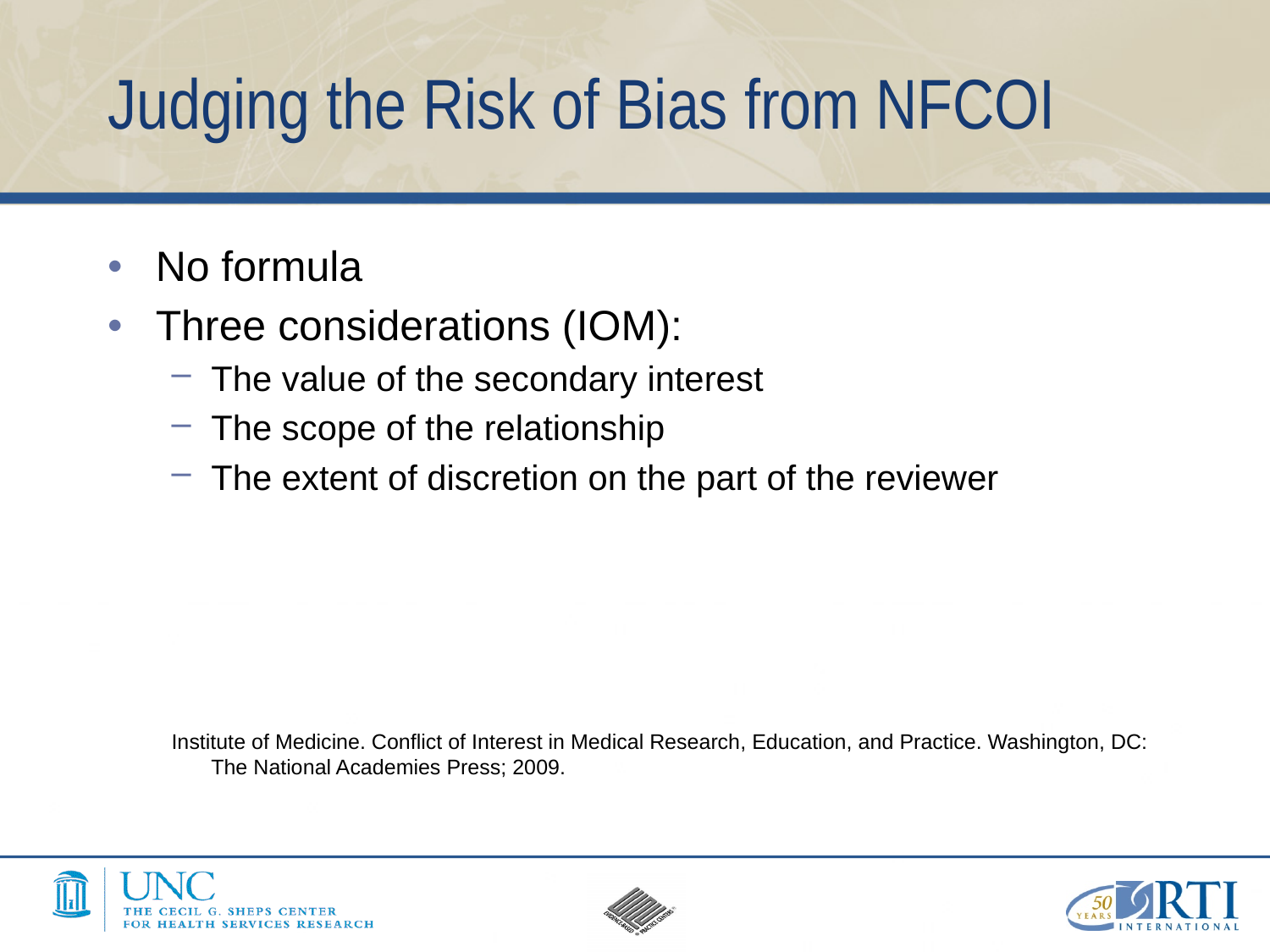

# Judging the Risk of Bias from NFCOI
No formula
Three considerations (IOM):
The value of the secondary interest
The scope of the relationship
The extent of discretion on the part of the reviewer

Institute of Medicine. Conflict of Interest in Medical Research, Education, and Practice. Washington, DC: The National Academies Press; 2009.